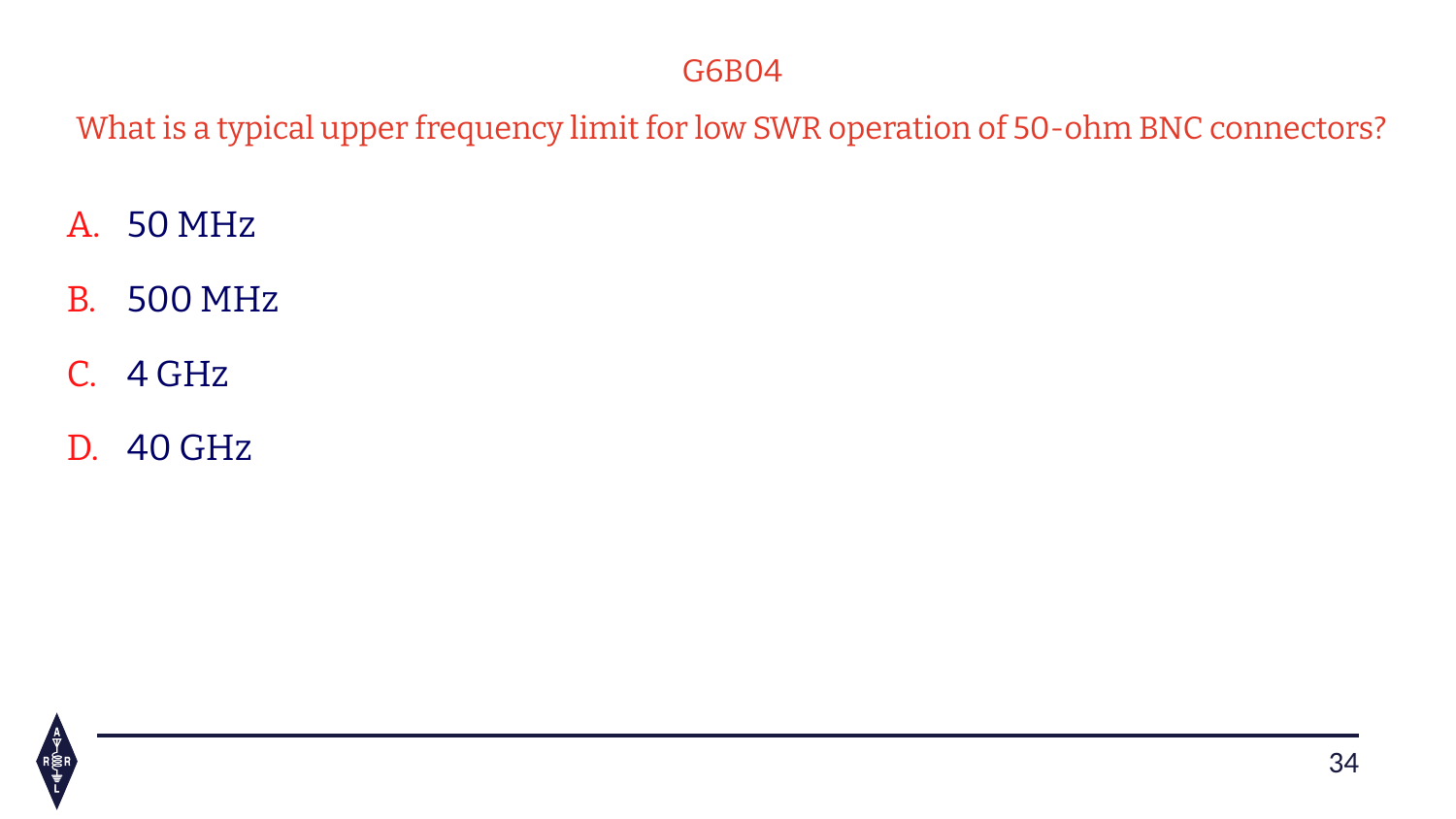

G6B04
What is a typical upper frequency limit for low SWR operation of 50-ohm BNC connectors?
50 MHz
500 MHz
4 GHz
40 GHz
34